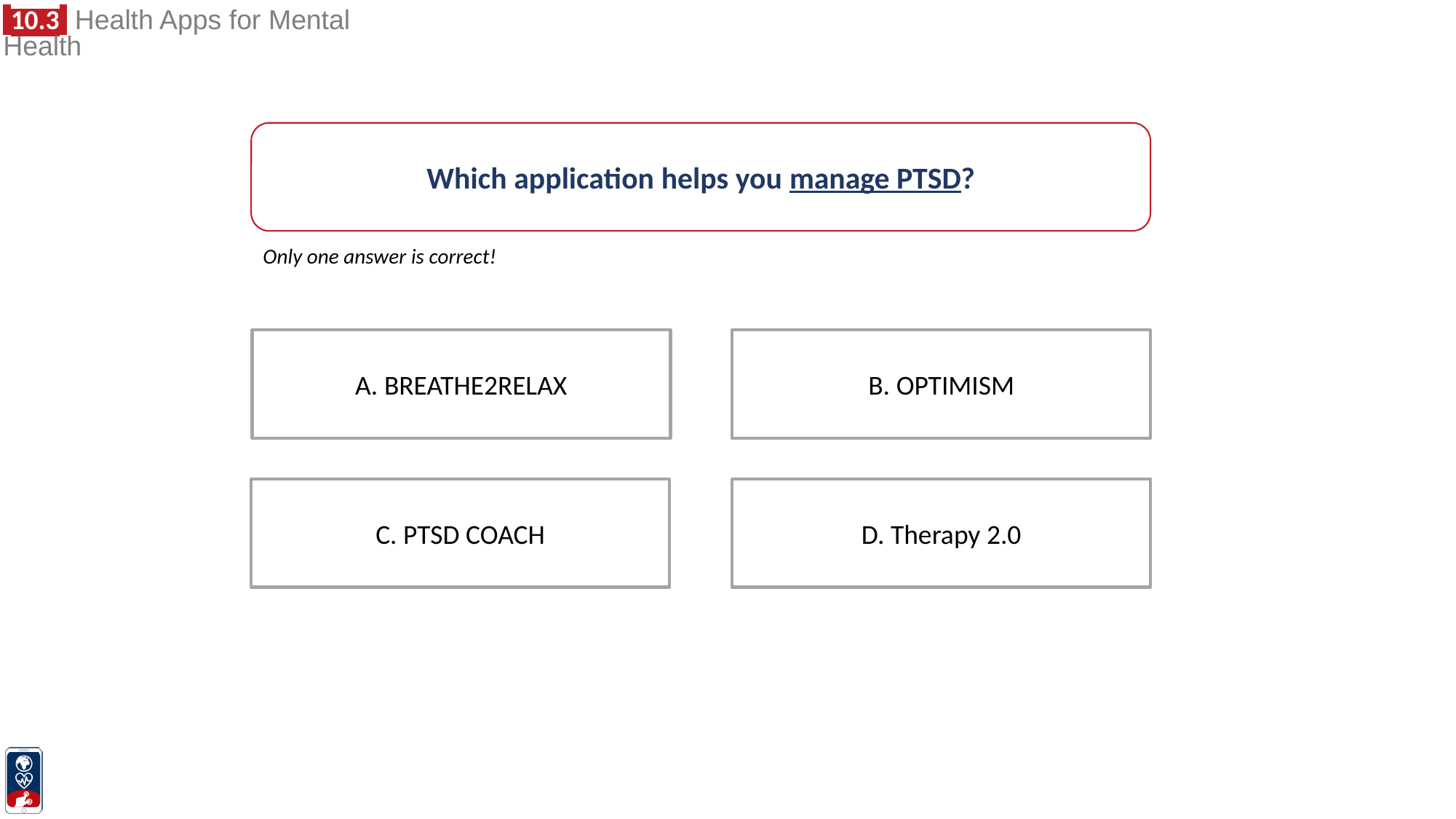

Which application helps you manage PTSD?
Only one answer is correct!
A. BREATHE2RELAX
B. OPTIMISM
C. PTSD COACH
D. Therapy 2.0